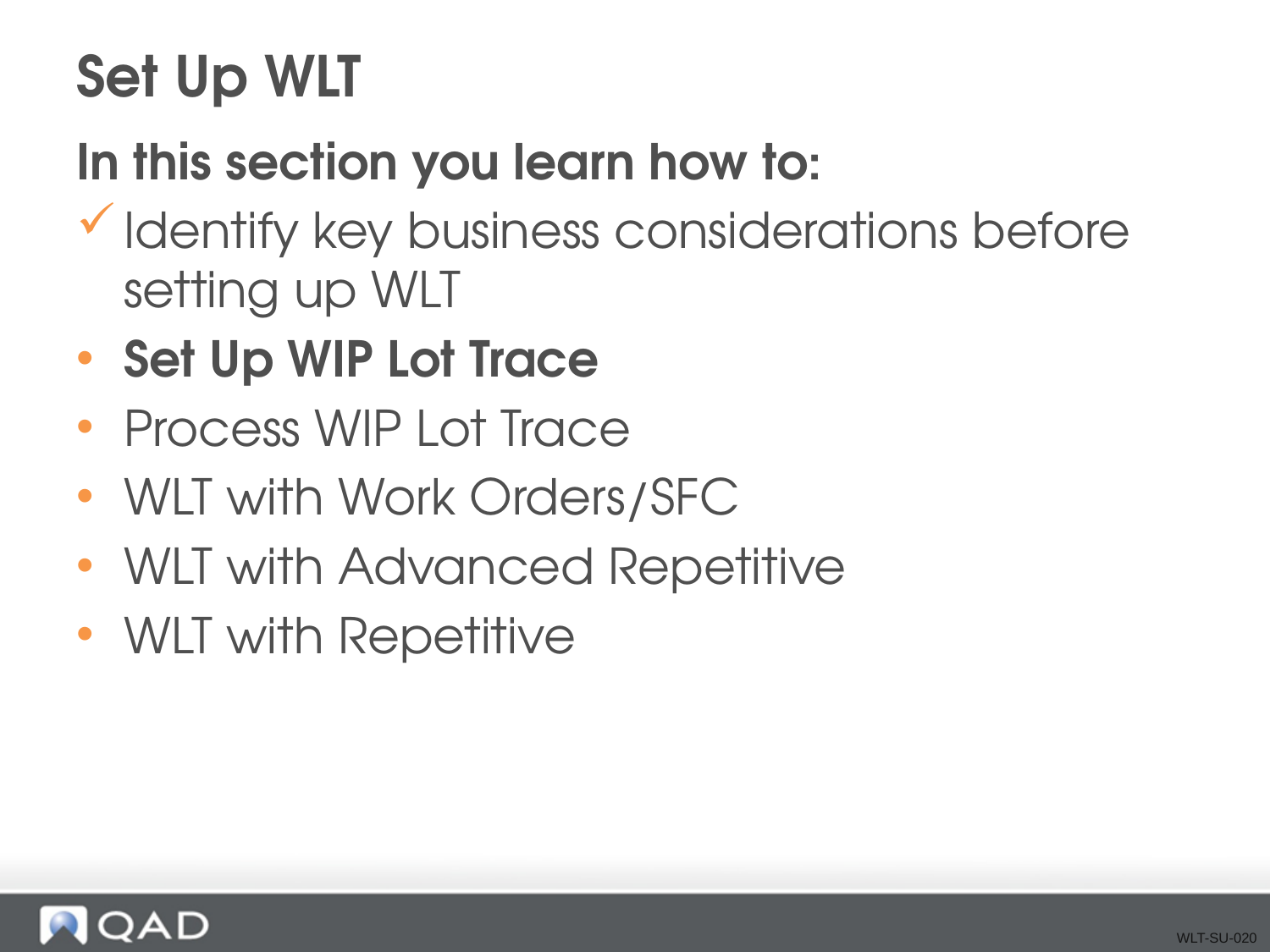

# Set Up WLT
In this section you learn how to:
Identify key business considerations before setting up WLT
Set Up WIP Lot Trace
Process WIP Lot Trace
WLT with Work Orders/SFC
WLT with Advanced Repetitive
WLT with Repetitive

WLT-SU-020